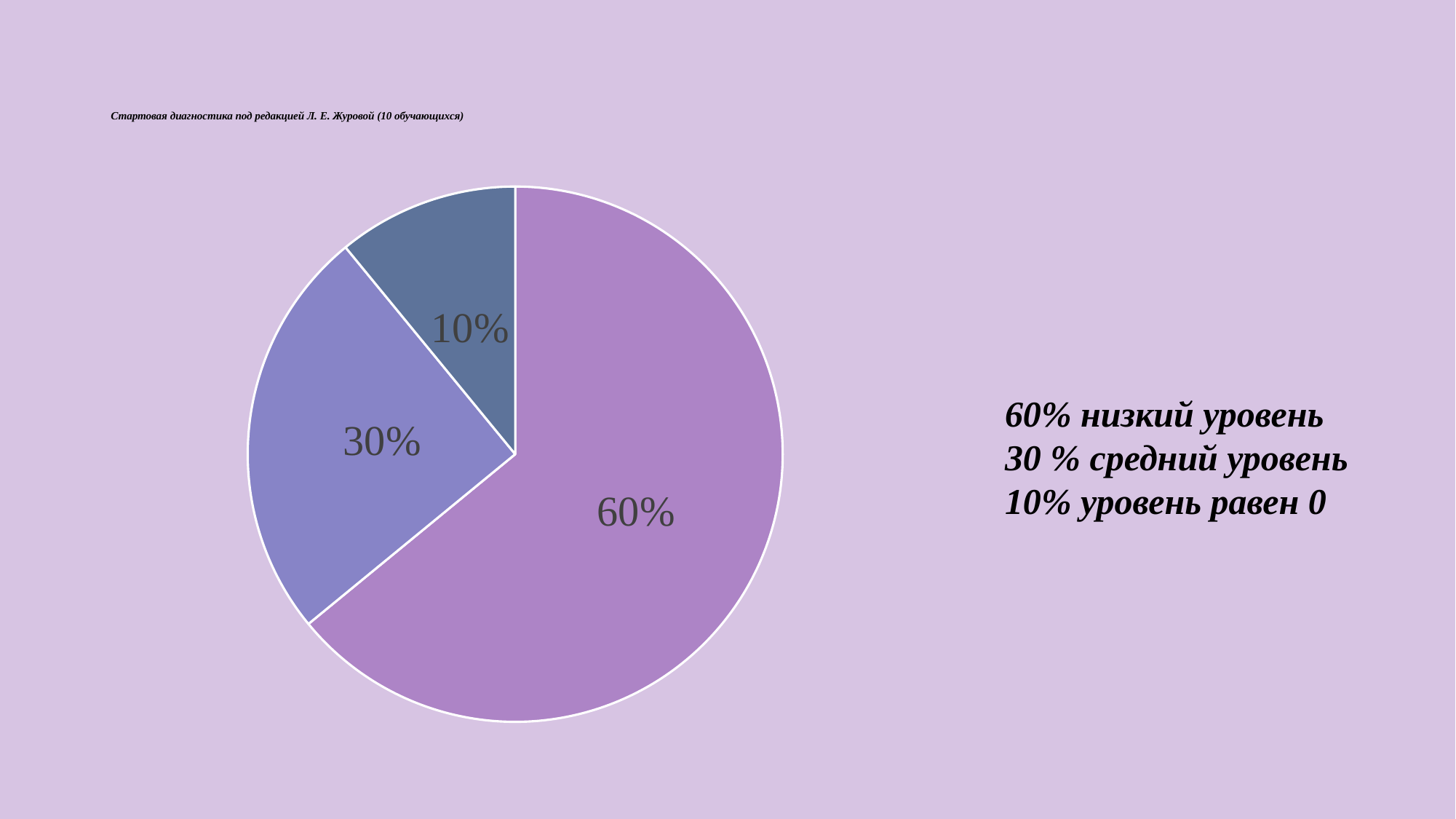

# Стартовая диагностика под редакцией Л. Е. Журовой (10 обучающихся)

### Chart

| Category | Продажи |
|---|---|
| Кв. 1 | 8.2 |
| Кв. 2 | 3.2 |
| Кв. 3 | 1.4 |
| Кв. 4 | None |
60% низкий уровень
30 % средний уровень
10% уровень равен 0